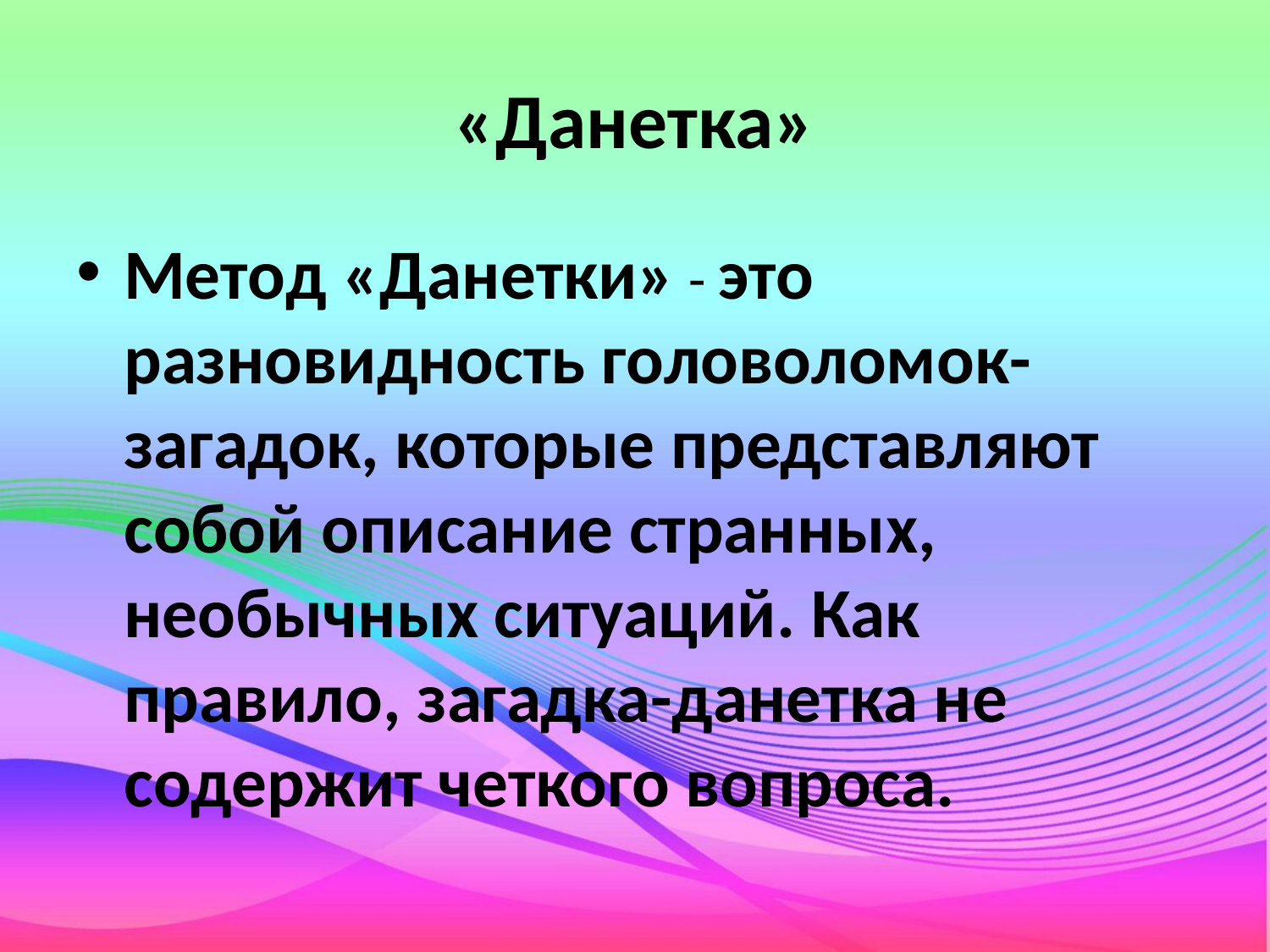

# «Данетка»
Метод «Данетки» - это разновидность головоломок-загадок, которые представляют собой описание странных, необычных ситуаций. Как правило, загадка-данетка не содержит четкого вопроса.